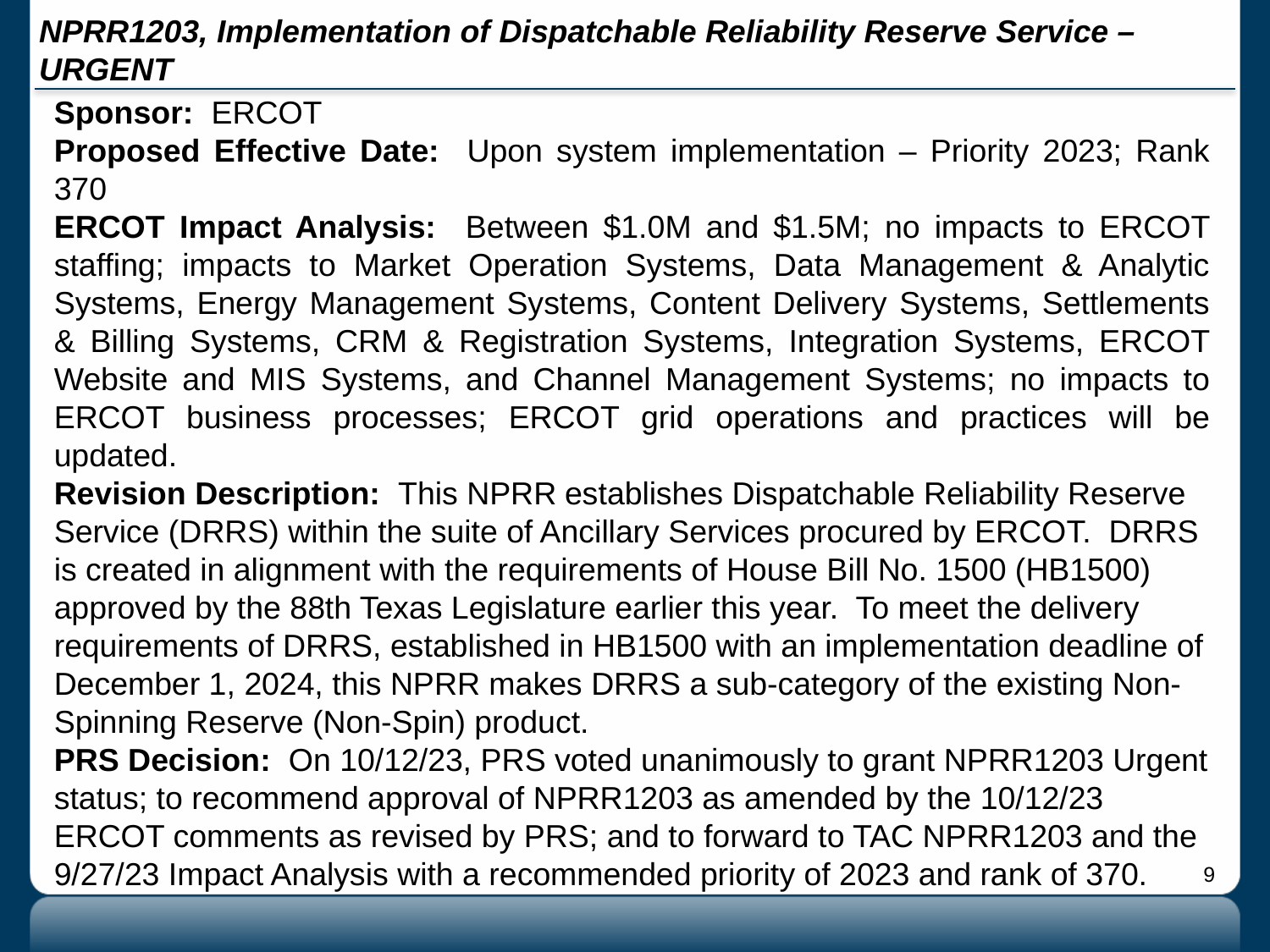

# NPRR1203, Implementation of Dispatchable Reliability Reserve Service – URGENT
Sponsor:  ERCOT
Proposed Effective Date:  Upon system implementation – Priority 2023; Rank 370
ERCOT Impact Analysis:  Between $1.0M and $1.5M; no impacts to ERCOT staffing; impacts to Market Operation Systems, Data Management & Analytic Systems, Energy Management Systems, Content Delivery Systems, Settlements & Billing Systems, CRM & Registration Systems, Integration Systems, ERCOT Website and MIS Systems, and Channel Management Systems; no impacts to ERCOT business processes; ERCOT grid operations and practices will be updated.
Revision Description:  This NPRR establishes Dispatchable Reliability Reserve Service (DRRS) within the suite of Ancillary Services procured by ERCOT.  DRRS is created in alignment with the requirements of House Bill No. 1500 (HB1500) approved by the 88th Texas Legislature earlier this year.  To meet the delivery requirements of DRRS, established in HB1500 with an implementation deadline of December 1, 2024, this NPRR makes DRRS a sub-category of the existing Non-Spinning Reserve (Non-Spin) product.
PRS Decision:  On 10/12/23, PRS voted unanimously to grant NPRR1203 Urgent status; to recommend approval of NPRR1203 as amended by the 10/12/23 ERCOT comments as revised by PRS; and to forward to TAC NPRR1203 and the 9/27/23 Impact Analysis with a recommended priority of 2023 and rank of 370.